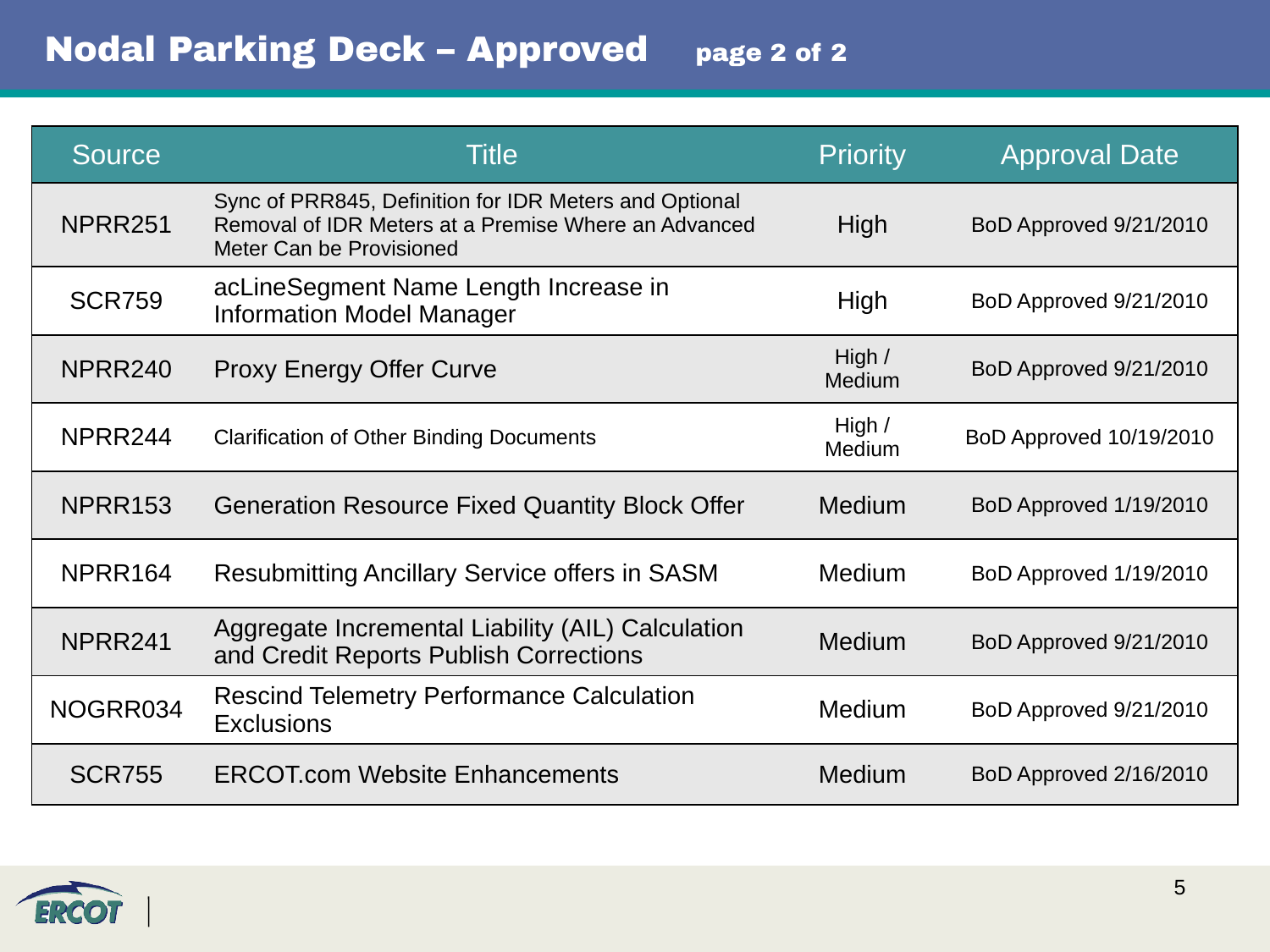

# Nodal Parking Deck – Approved    page 2 of 2
| Source | Title | Priority | Approval Date |
| --- | --- | --- | --- |
| NPRR251 | Sync of PRR845, Definition for IDR Meters and Optional Removal of IDR Meters at a Premise Where an Advanced Meter Can be Provisioned | High | BoD Approved 9/21/2010 |
| SCR759 | acLineSegment Name Length Increase in Information Model Manager | High | BoD Approved 9/21/2010 |
| NPRR240 | Proxy Energy Offer Curve | High / Medium | BoD Approved 9/21/2010 |
| NPRR244 | Clarification of Other Binding Documents | High / Medium | BoD Approved 10/19/2010 |
| NPRR153 | Generation Resource Fixed Quantity Block Offer | Medium | BoD Approved 1/19/2010 |
| NPRR164 | Resubmitting Ancillary Service offers in SASM | Medium | BoD Approved 1/19/2010 |
| NPRR241 | Aggregate Incremental Liability (AIL) Calculation and Credit Reports Publish Corrections | Medium | BoD Approved 9/21/2010 |
| NOGRR034 | Rescind Telemetry Performance Calculation Exclusions | Medium | BoD Approved 9/21/2010 |
| SCR755 | ERCOT.com Website Enhancements | Medium | BoD Approved 2/16/2010 |